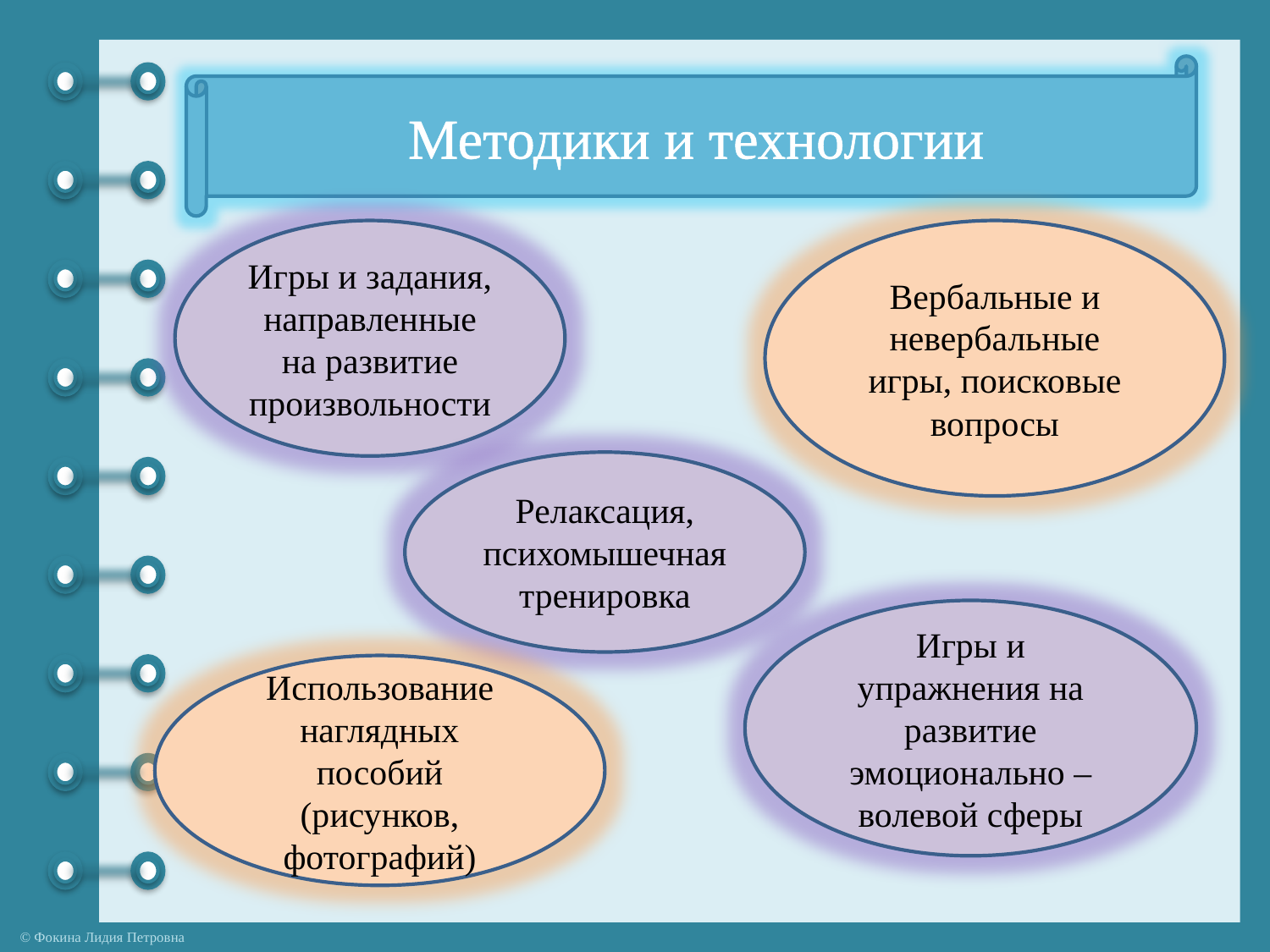

Методики и технологии
Игры и задания, направленные на развитие произвольности
Вербальные и невербальные игры, поисковые вопросы
Релаксация, психомышечная тренировка
Игры и упражнения на развитие эмоционально – волевой сферы
Использование наглядных пособий (рисунков, фотографий)